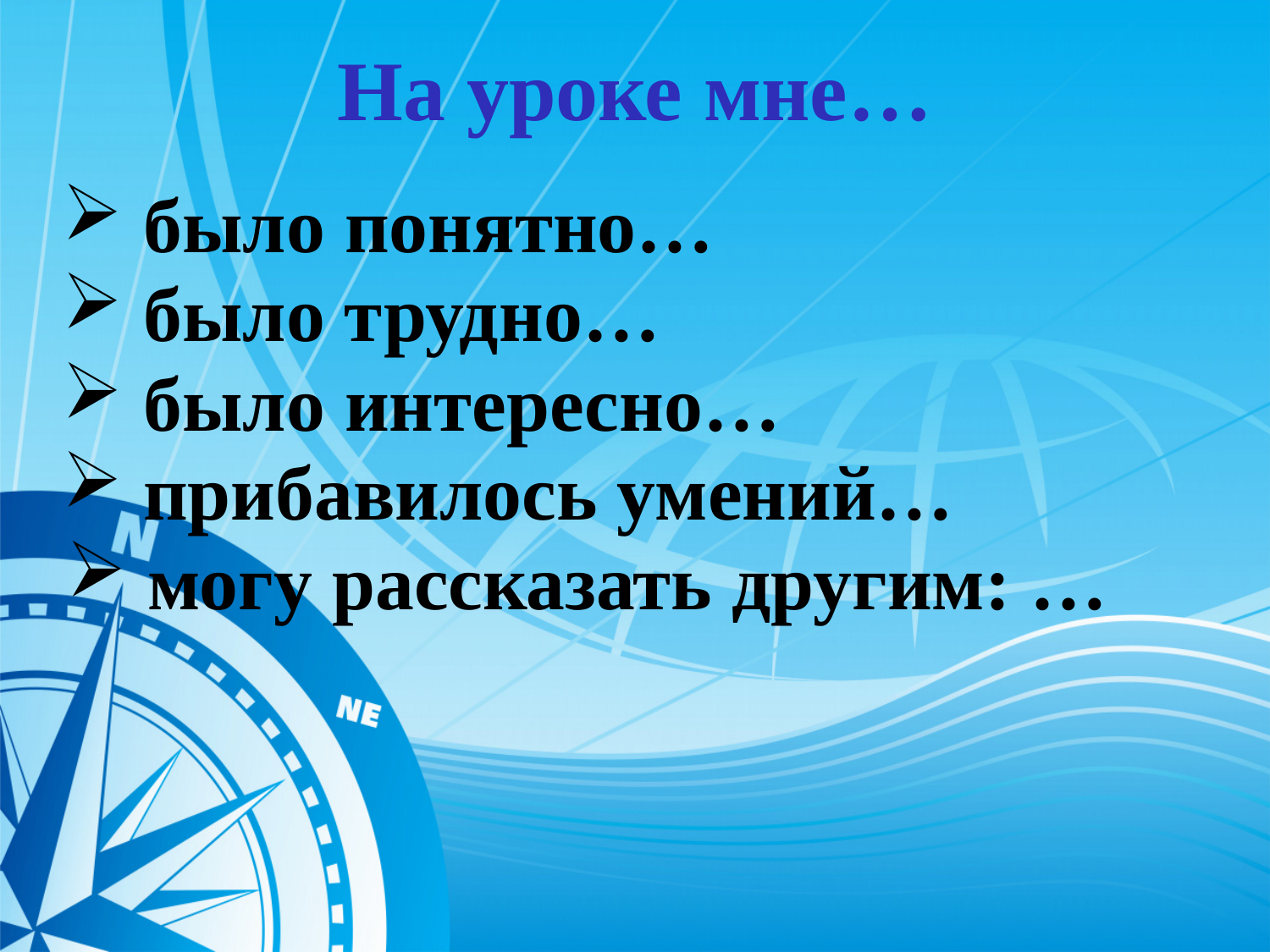

На уроке мне…
 было понятно…
 было трудно…
 было интересно…
 прибавилось умений…
 могу рассказать другим: …